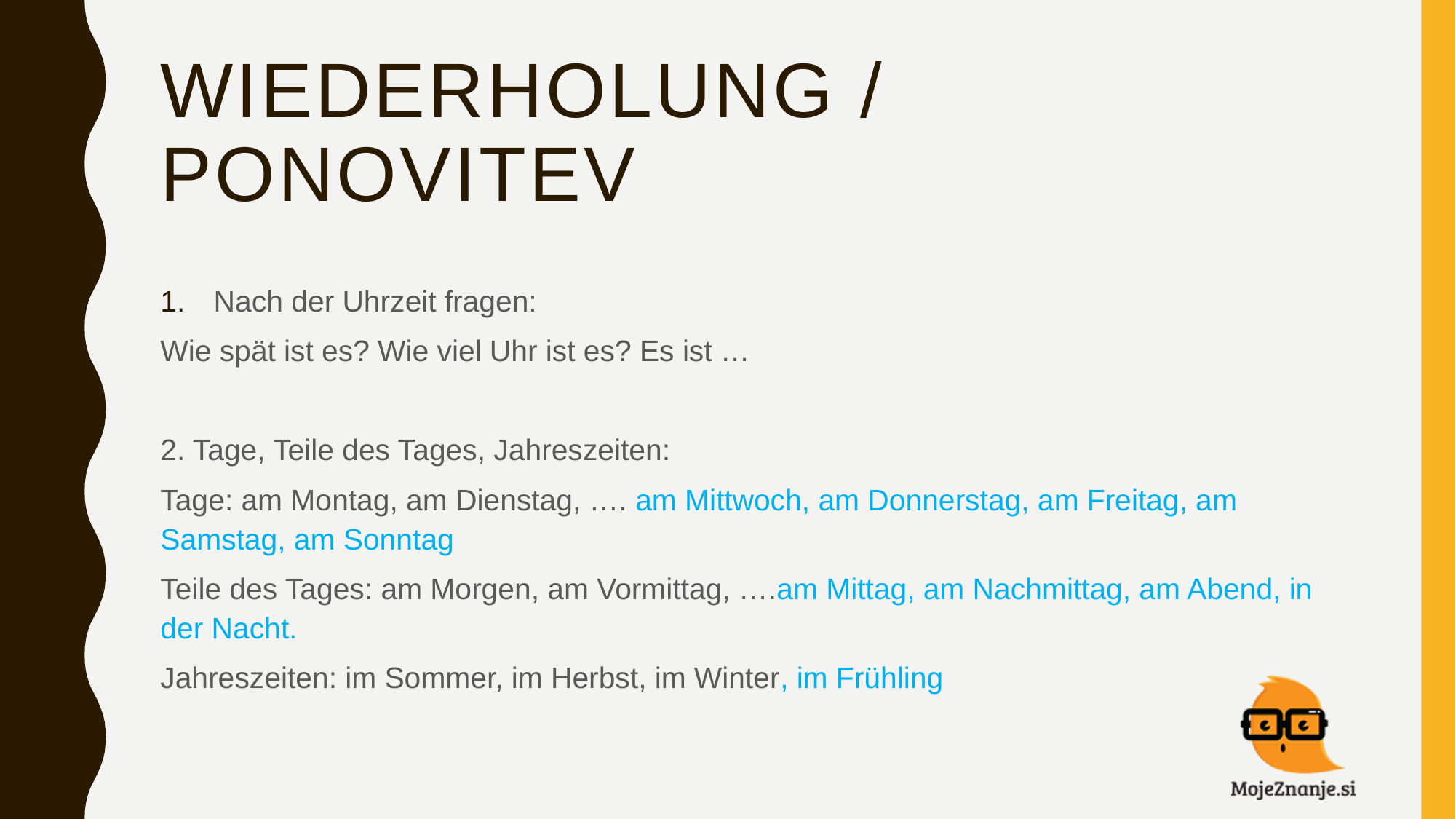

# Wiederholung / ponovitev
Nach der Uhrzeit fragen:
Wie spät ist es? Wie viel Uhr ist es? Es ist …

2. Tage, Teile des Tages, Jahreszeiten:
Tage: am Montag, am Dienstag, …. am Mittwoch, am Donnerstag, am Freitag, am Samstag, am Sonntag
Teile des Tages: am Morgen, am Vormittag, ….am Mittag, am Nachmittag, am Abend, in der Nacht.
Jahreszeiten: im Sommer, im Herbst, im Winter, im Frühling